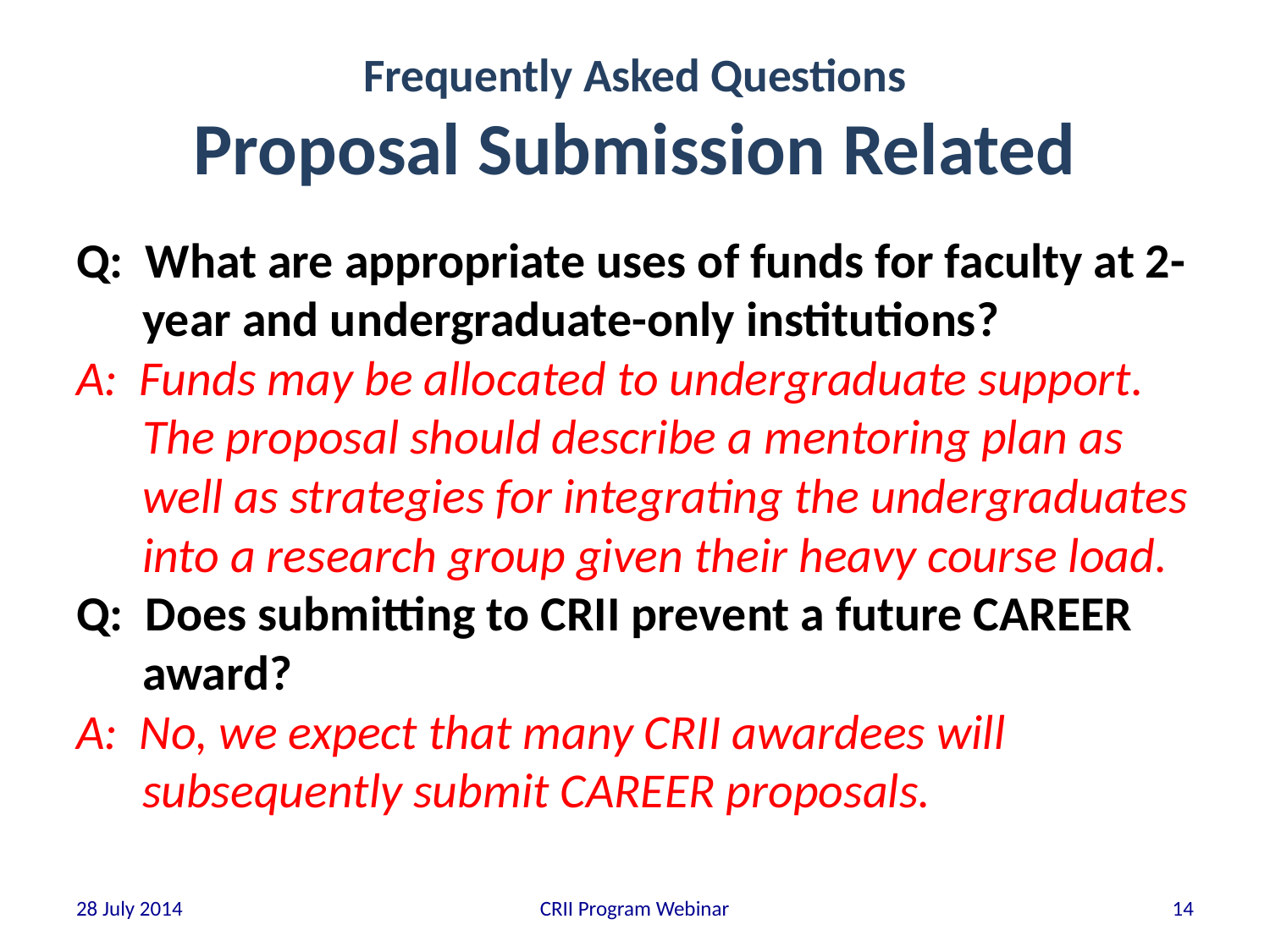

# Frequently Asked Questions Proposal Submission Related
Q:  What are appropriate uses of funds for faculty at 2-year and undergraduate-only institutions?
A:  Funds may be allocated to undergraduate support.  The proposal should describe a mentoring plan as well as strategies for integrating the undergraduates into a research group given their heavy course load.
Q:  Does submitting to CRII prevent a future CAREER award?
A:  No, we expect that many CRII awardees will subsequently submit CAREER proposals.

28 July 2014
CRII Program Webinar
14